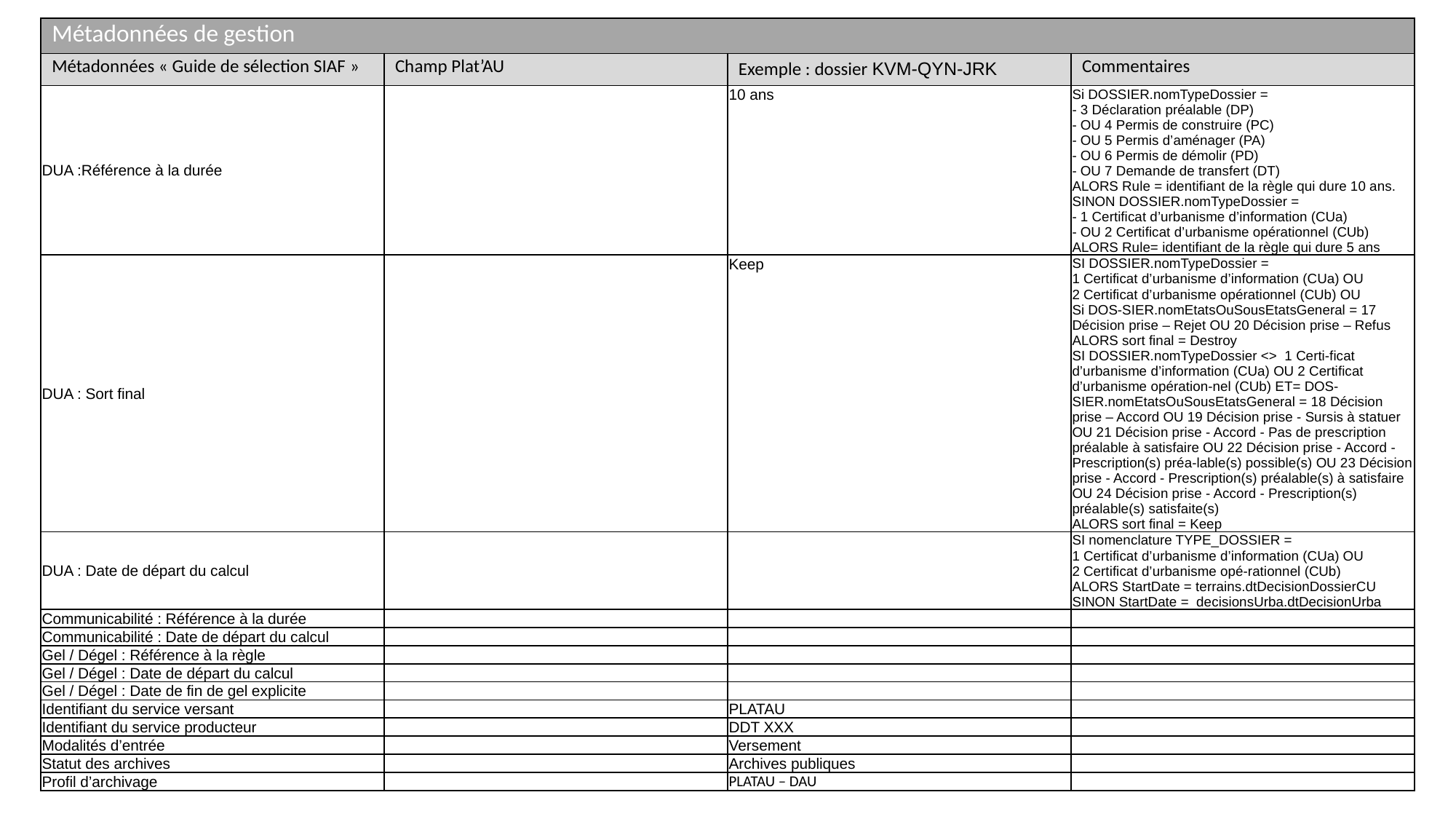

| Métadonnées de gestion |  |  |  |
| --- | --- | --- | --- |
| Métadonnées « Guide de sélection SIAF » | Champ Plat’AU | Exemple : dossier KVM-QYN-JRK | Commentaires |
| DUA :Référence à la durée |  | 10 ans | Si DOSSIER.nomTypeDossier = - 3 Déclaration préalable (DP) - OU 4 Permis de construire (PC) - OU 5 Permis d’aménager (PA) - OU 6 Permis de démolir (PD) - OU 7 Demande de transfert (DT) ALORS Rule = identifiant de la règle qui dure 10 ans. SINON DOSSIER.nomTypeDossier = - 1 Certificat d’urbanisme d’information (CUa) - OU 2 Certificat d’urbanisme opérationnel (CUb) ALORS Rule= identifiant de la règle qui dure 5 ans |
| DUA : Sort final |  | Keep | SI DOSSIER.nomTypeDossier = 1 Certificat d’urbanisme d’information (CUa) OU 2 Certificat d’urbanisme opérationnel (CUb) OU Si DOS-SIER.nomEtatsOuSousEtatsGeneral = 17 Décision prise – Rejet OU 20 Décision prise – Refus ALORS sort final = Destroy SI DOSSIER.nomTypeDossier <> 1 Certi-ficat d’urbanisme d’information (CUa) OU 2 Certificat d’urbanisme opération-nel (CUb) ET= DOS-SIER.nomEtatsOuSousEtatsGeneral = 18 Décision prise – Accord OU 19 Décision prise - Sursis à statuer OU 21 Décision prise - Accord - Pas de prescription préalable à satisfaire OU 22 Décision prise - Accord - Prescription(s) préa-lable(s) possible(s) OU 23 Décision prise - Accord - Prescription(s) préalable(s) à satisfaire OU 24 Décision prise - Accord - Prescription(s) préalable(s) satisfaite(s) ALORS sort final = Keep |
| DUA : Date de départ du calcul |  |  | SI nomenclature TYPE\_DOSSIER = 1 Certificat d’urbanisme d’information (CUa) OU 2 Certificat d’urbanisme opé-rationnel (CUb) ALORS StartDate = terrains.dtDecisionDossierCU SINON StartDate = decisionsUrba.dtDecisionUrba |
| Communicabilité : Référence à la durée |  |  |  |
| Communicabilité : Date de départ du calcul |  |  |  |
| Gel / Dégel : Référence à la règle |  |  |  |
| Gel / Dégel : Date de départ du calcul |  |  |  |
| Gel / Dégel : Date de fin de gel explicite |  |  |  |
| Identifiant du service versant |  | PLATAU |  |
| Identifiant du service producteur |  | DDT XXX |  |
| Modalités d’entrée |  | Versement |  |
| Statut des archives |  | Archives publiques |  |
| Profil d’archivage |  | PLATAU – DAU |  |